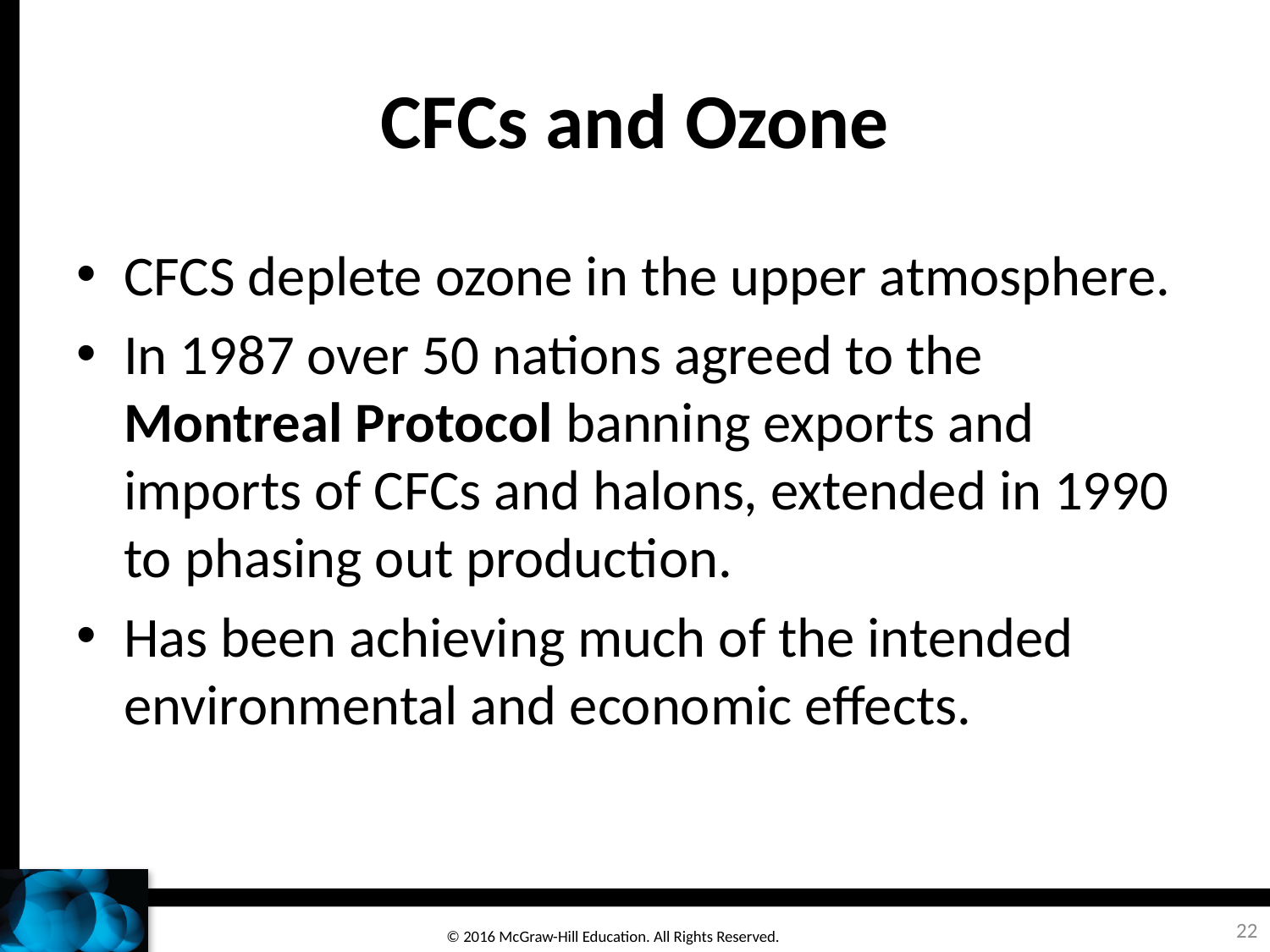

# CFCs and Ozone
CFCS deplete ozone in the upper atmosphere.
In 1987 over 50 nations agreed to the Montreal Protocol banning exports and imports of CFCs and halons, extended in 1990 to phasing out production.
Has been achieving much of the intended environmental and economic effects.
22
© 2016 McGraw-Hill Education. All Rights Reserved.